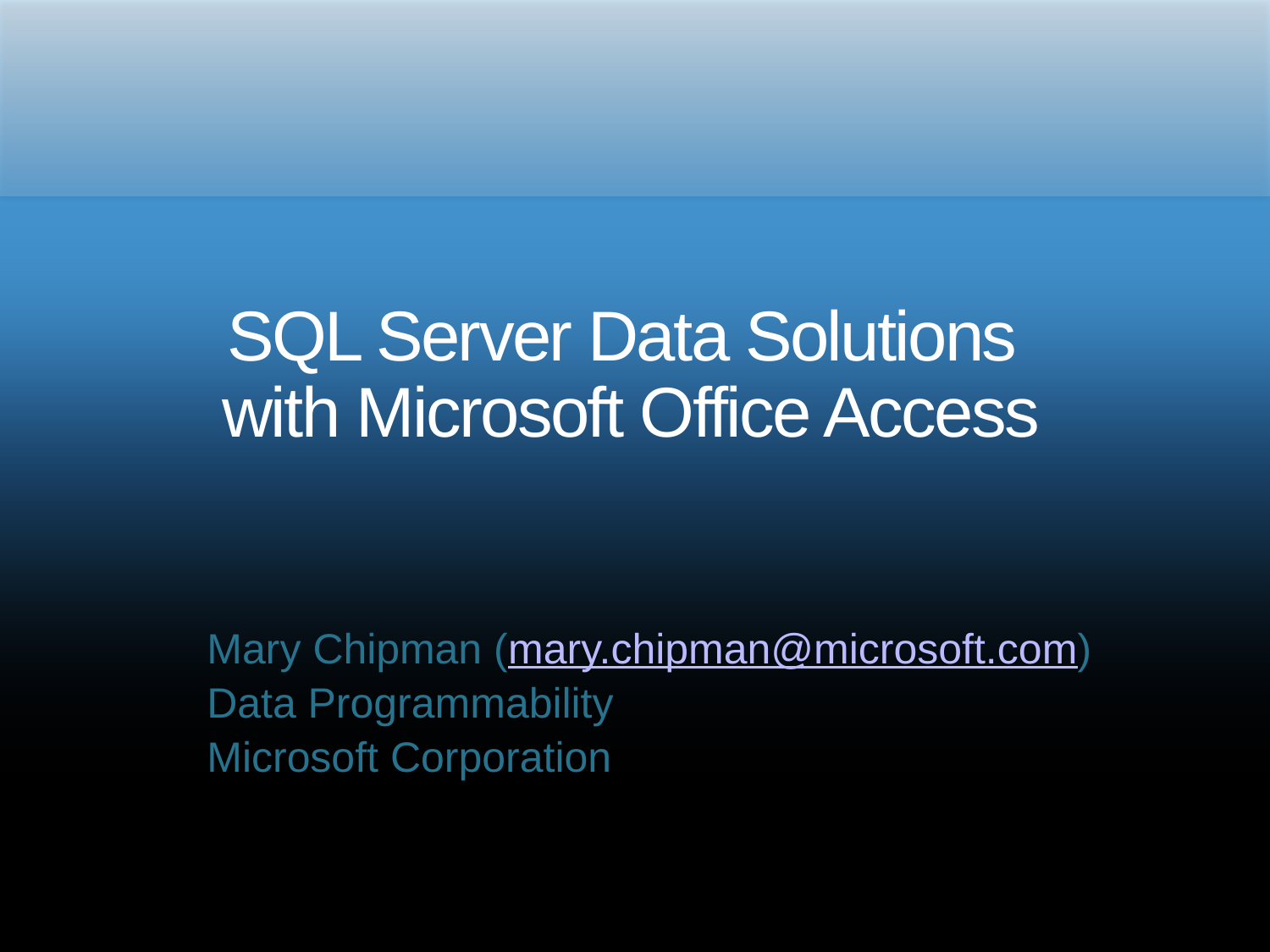

# SQL Server Data Solutions with Microsoft Office Access
Mary Chipman (mary.chipman@microsoft.com)
Data Programmability
Microsoft Corporation